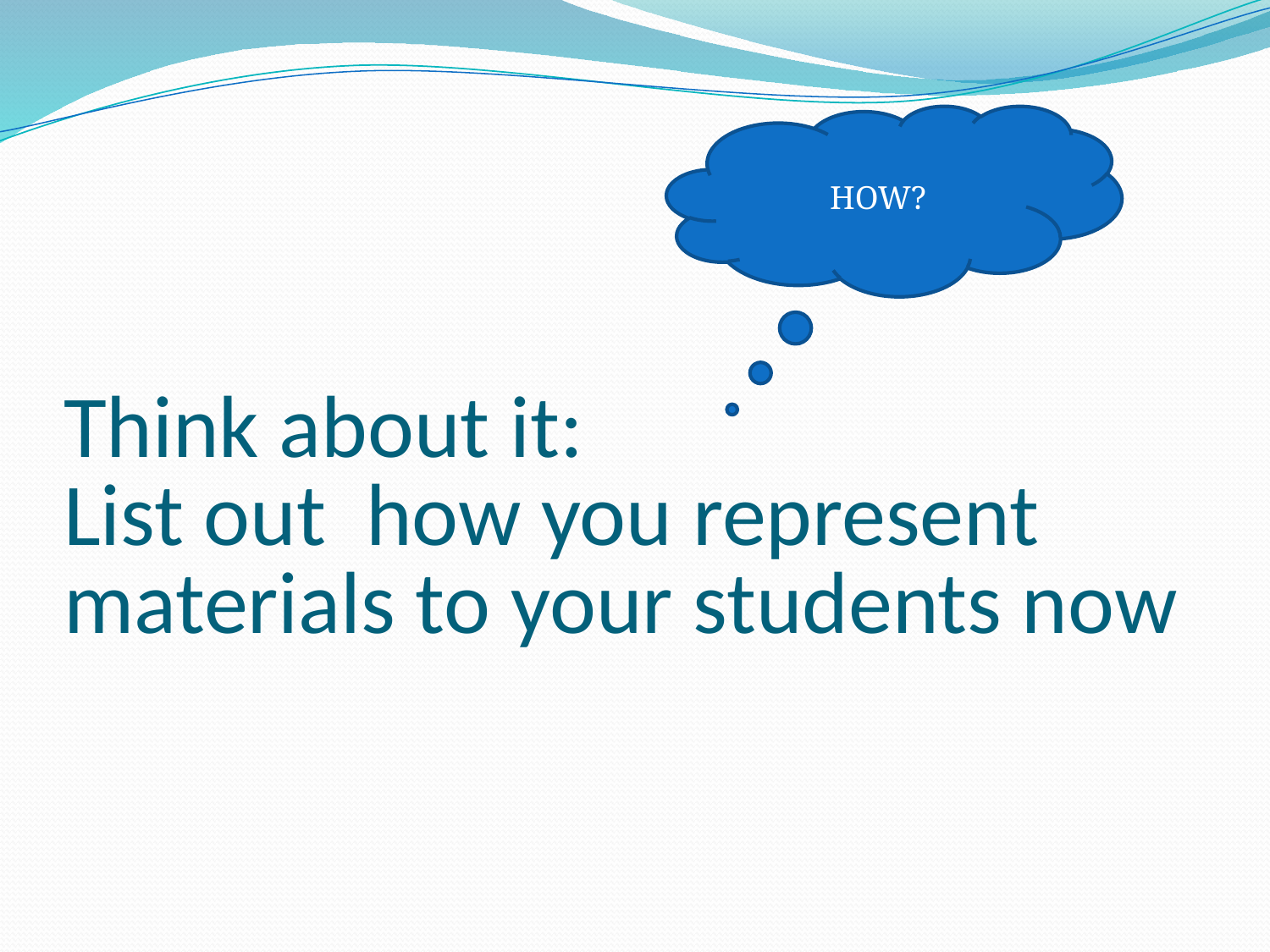

# Think about it: List out  how you represent materials to your students now
HOW?